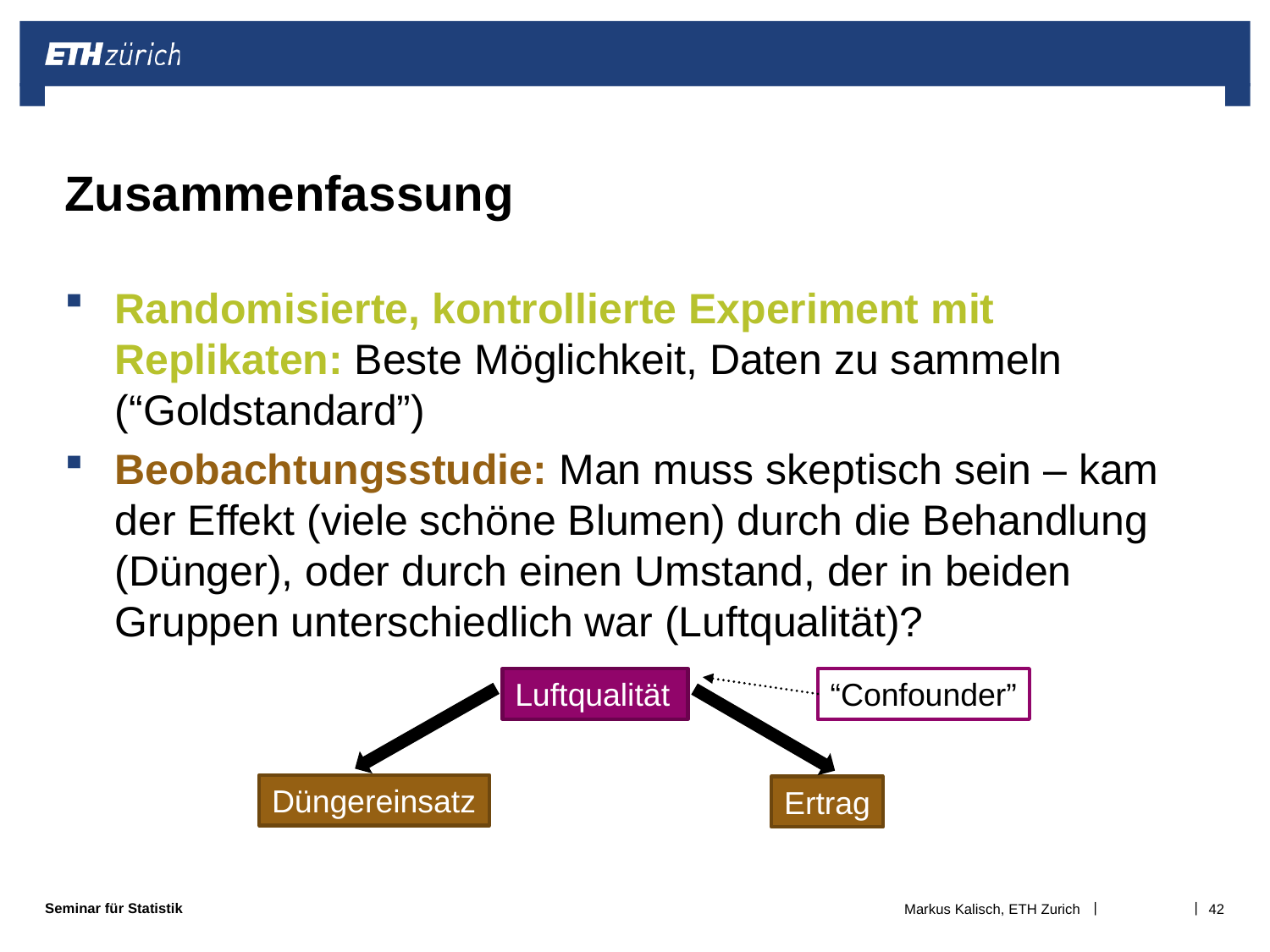

# Zusammenfassung
Randomisierte, kontrollierte Experiment mit Replikaten: Beste Möglichkeit, Daten zu sammeln (“Goldstandard”)
Beobachtungsstudie: Man muss skeptisch sein – kam der Effekt (viele schöne Blumen) durch die Behandlung (Dünger), oder durch einen Umstand, der in beiden Gruppen unterschiedlich war (Luftqualität)?
Luftqualität
“Confounder”

Düngereinsatz
Ertrag
Markus Kalisch, ETH Zurich
42